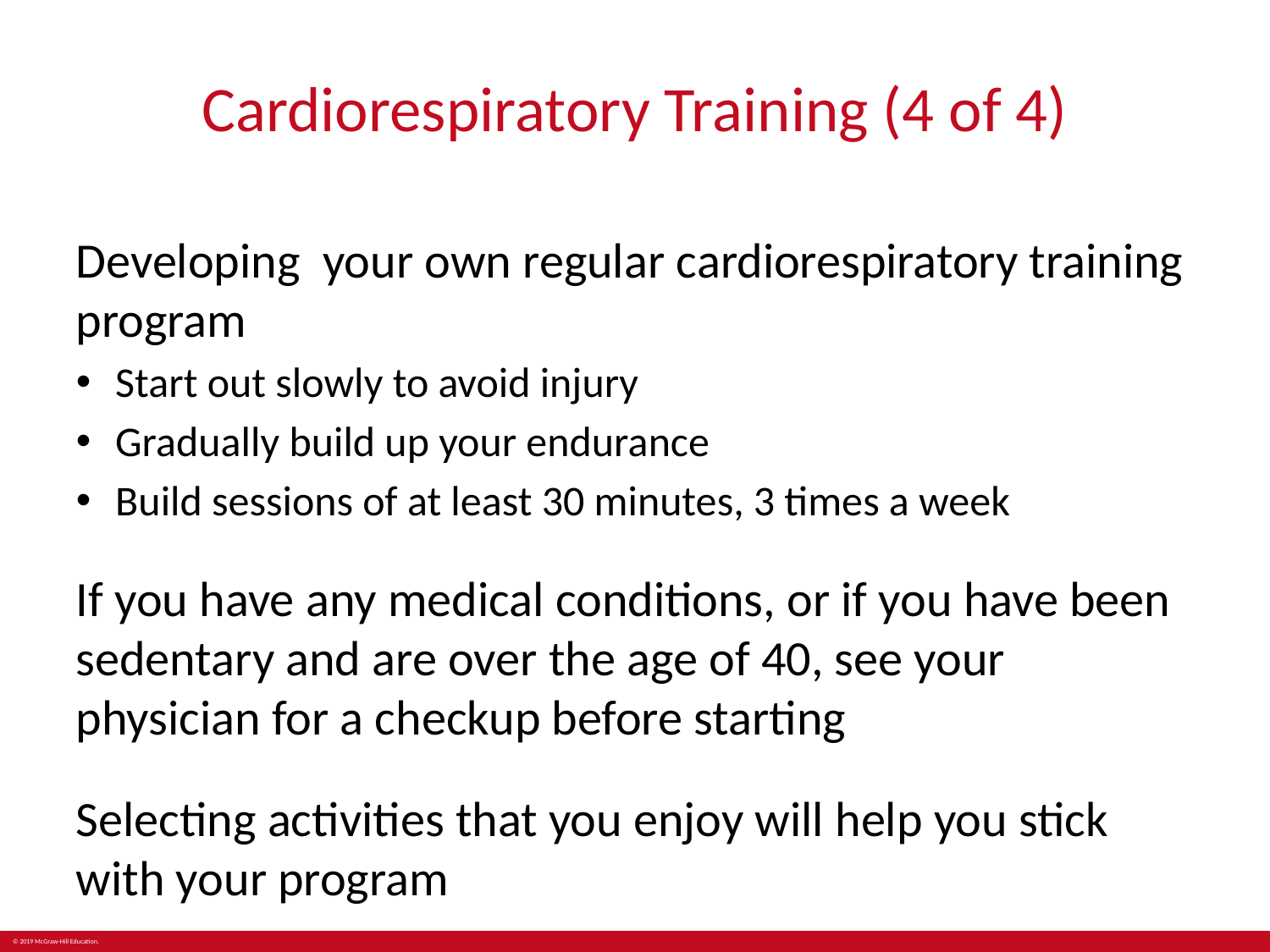

# Cardiorespiratory Training (4 of 4)
Developing  your own regular cardiorespiratory training program
Start out slowly to avoid injury
Gradually build up your endurance
Build sessions of at least 30 minutes, 3 times a week
If you have any medical conditions, or if you have been sedentary and are over the age of 40, see your physician for a checkup before starting
Selecting activities that you enjoy will help you stick with your program